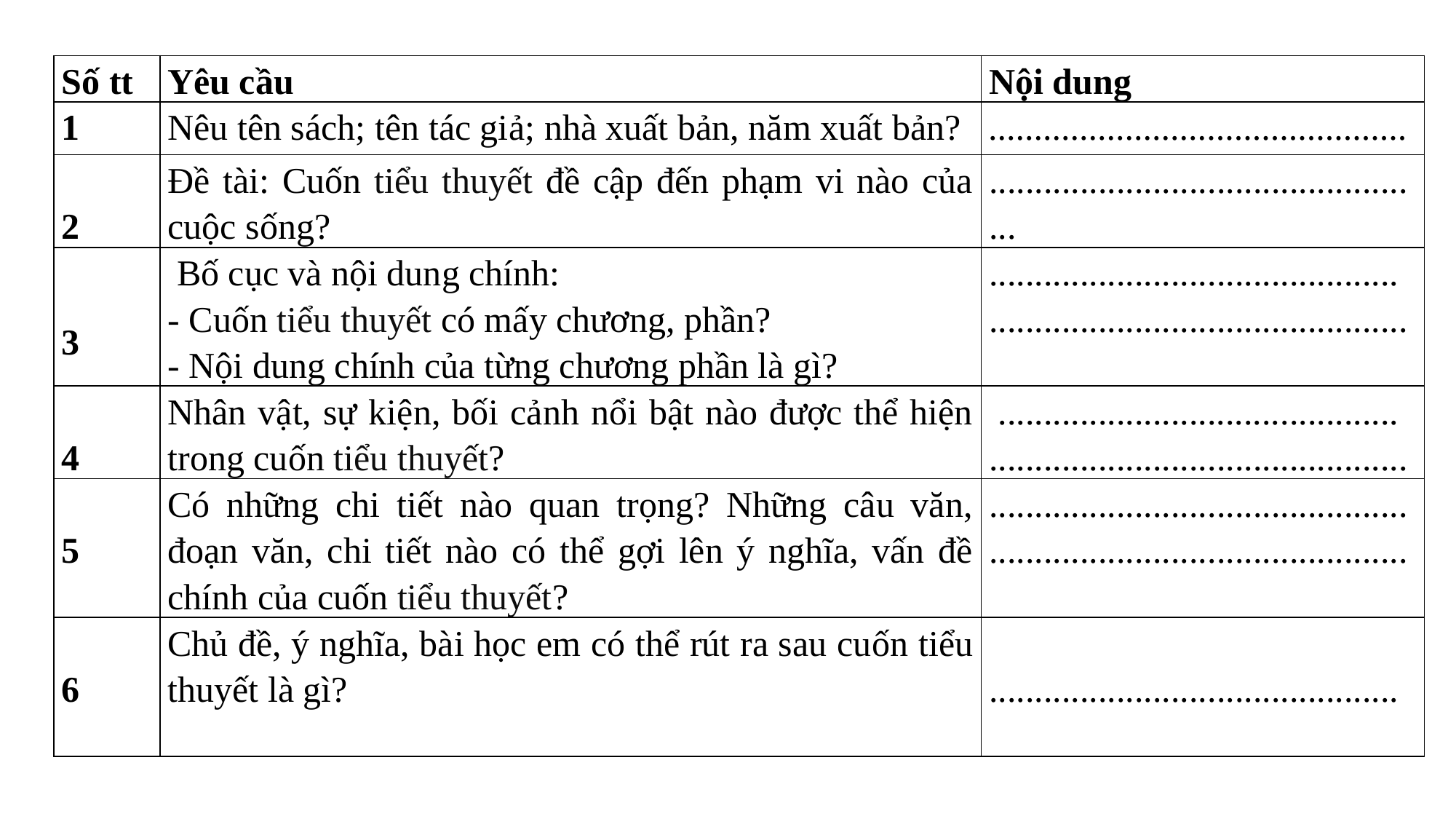

| Số tt | Yêu cầu | Nội dung |
| --- | --- | --- |
| 1 | Nêu tên sách; tên tác giả; nhà xuất bản, năm xuất bản? | .............................................. |
| 2 | Đề tài: Cuốn tiểu thuyết đề cập đến phạm vi nào của cuộc sống? | ................................................. |
| 3 | Bố cục và nội dung chính: - Cuốn tiểu thuyết có mấy chương, phần? - Nội dung chính của từng chương phần là gì? | ............................................. .............................................. |
| 4 | Nhân vật, sự kiện, bối cảnh nổi bật nào được thể hiện trong cuốn tiểu thuyết? | ............................................ .............................................. |
| 5 | Có những chi tiết nào quan trọng? Những câu văn, đoạn văn, chi tiết nào có thể gợi lên ý nghĩa, vấn đề chính của cuốn tiểu thuyết? | .............................................. .............................................. |
| 6 | Chủ đề, ý nghĩa, bài học em có thể rút ra sau cuốn tiểu thuyết là gì? | ............................................. |